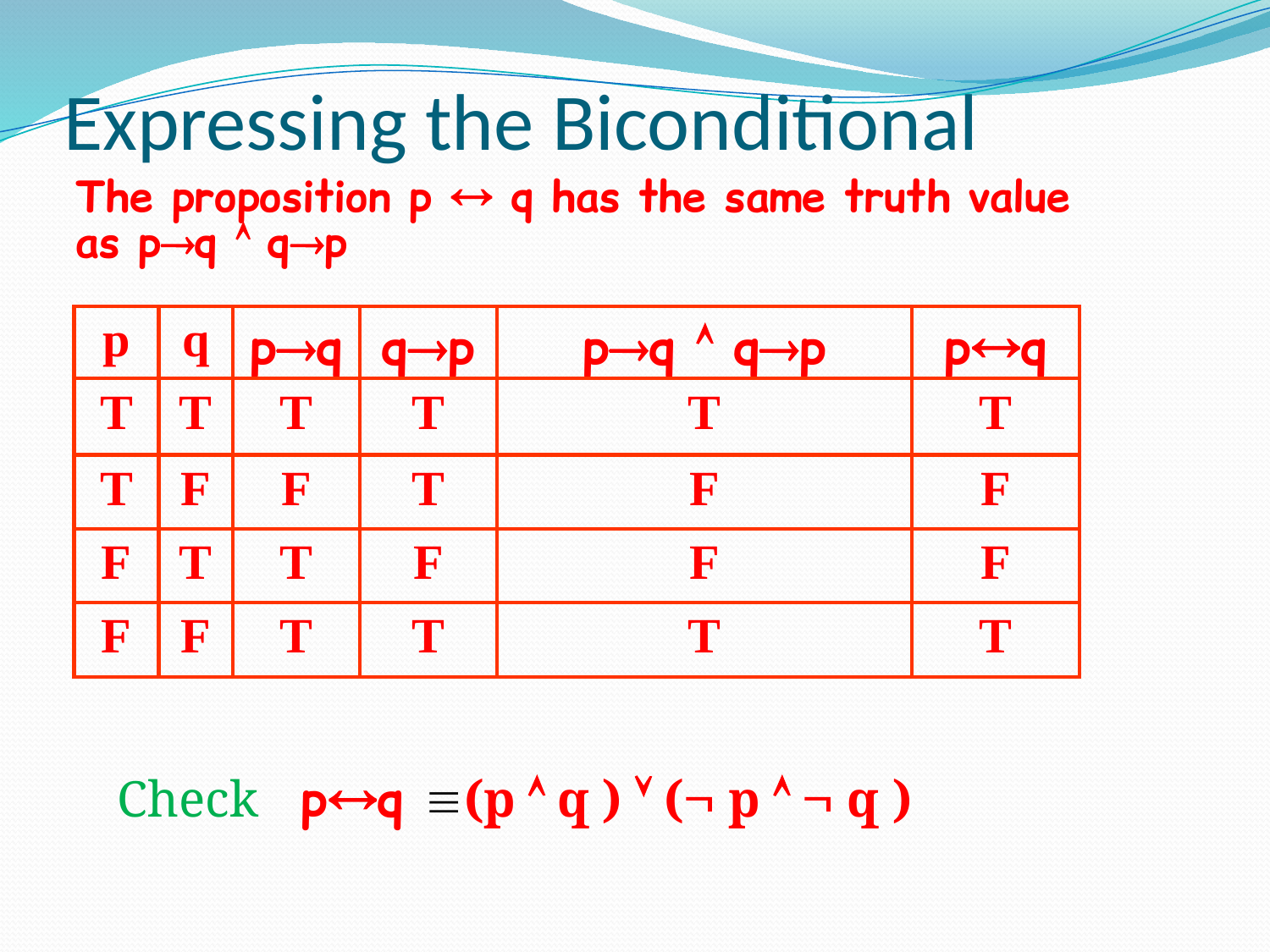

# Expressing the Biconditional
The proposition p ↔ q has the same truth value as p→q ∧ q→p
| p | q | p→q | q→p | p→q ∧ q→p | p↔q |
| --- | --- | --- | --- | --- | --- |
| T | T | T | T | T | T |
| T | F | F | T | F | F |
| F | T | T | F | F | F |
| F | F | T | T | T | T |
Check  p↔q ≡(p ∧ q ) ∨ (¬ p ∧ ¬ q )